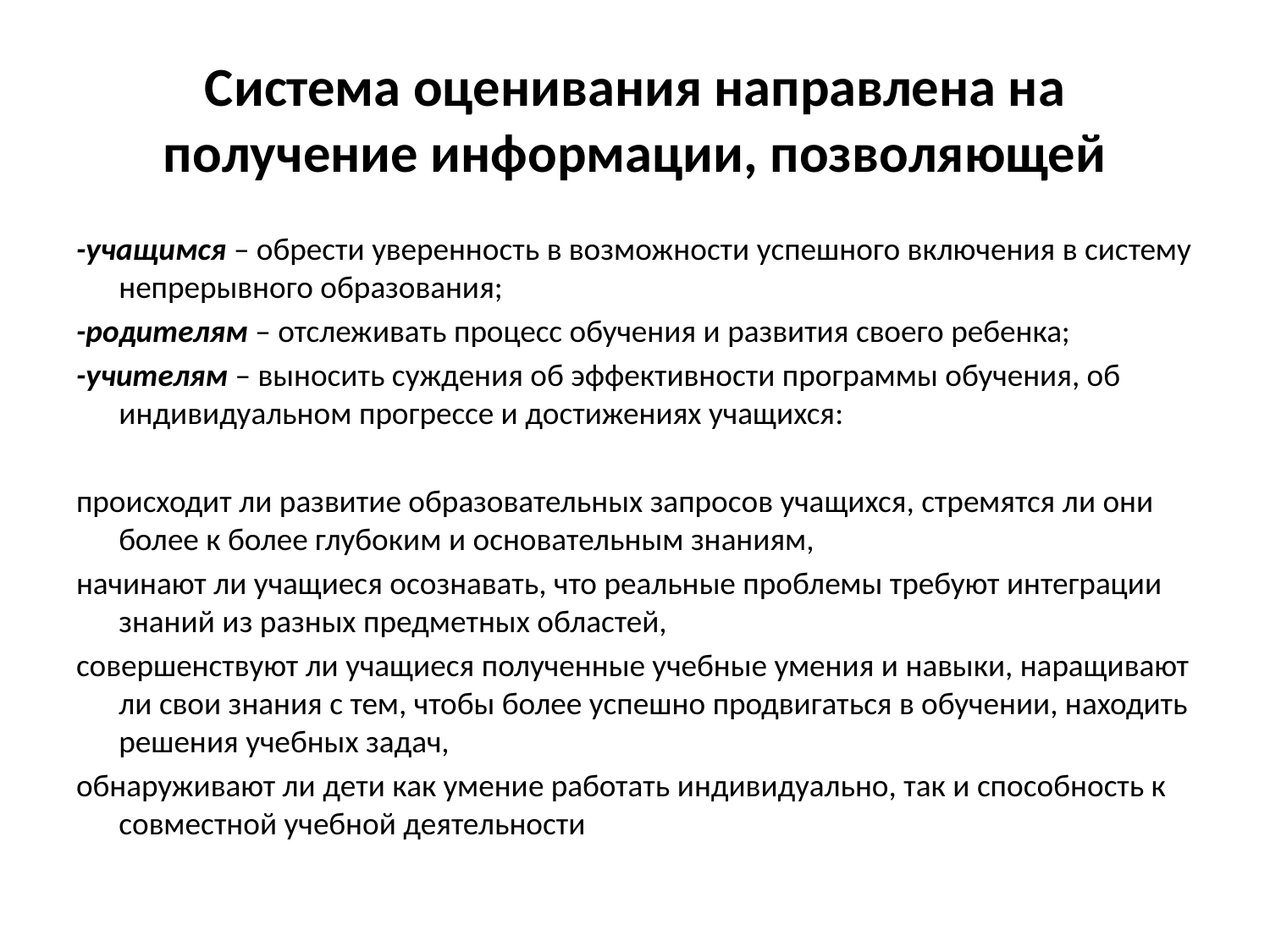

# Система оценивания направлена на получение информации, позволяющей
-учащимся – обрести уверенность в возможности успешного включения в систему непрерывного образования;
-родителям – отслеживать процесс обучения и развития своего ребенка;
-учителям – выносить суждения об эффективности программы обучения, об индивидуальном прогрессе и достижениях учащихся:

происходит ли развитие образовательных запросов учащихся, стремятся ли они более к более глубоким и основательным знаниям,
начинают ли учащиеся осознавать, что реальные проблемы требуют интеграции знаний из разных предметных областей,
совершенствуют ли учащиеся полученные учебные умения и навыки, наращивают ли свои знания с тем, чтобы более успешно продвигаться в обучении, находить решения учебных задач,
обнаруживают ли дети как умение работать индивидуально, так и способность к совместной учебной деятельности